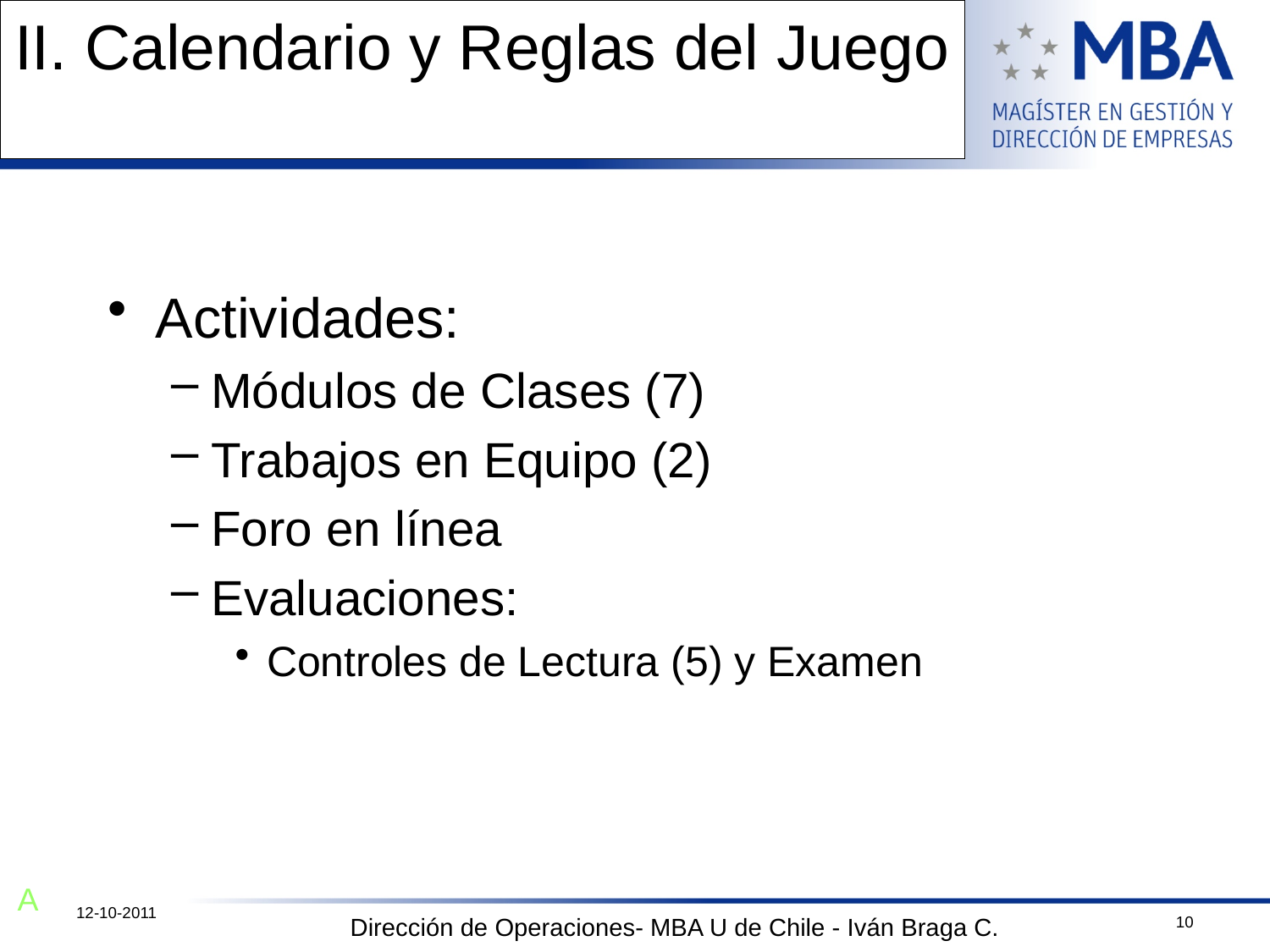

# II. Calendario y Reglas del Juego
Actividades:
Módulos de Clases (7)
Trabajos en Equipo (2)
Foro en línea
Evaluaciones:
Controles de Lectura (5) y Examen
A
12-10-2011

10